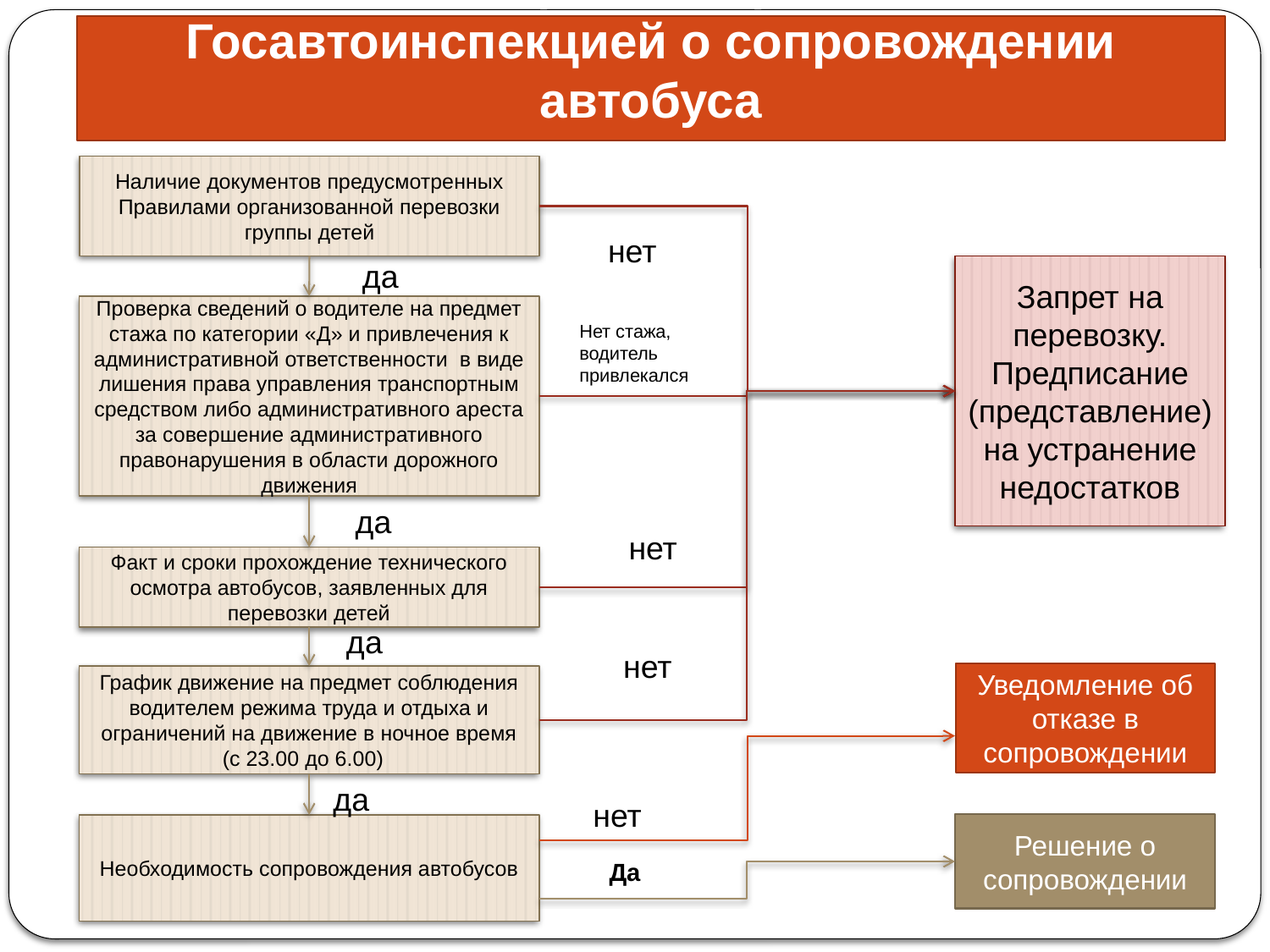

# Шаг 4. Принятие решения Госавтоинспекцией о сопровождении автобуса
Наличие документов предусмотренных Правилами организованной перевозки группы детей
нет
да
Запрет на перевозку. Предписание (представление) на устранение недостатков
Проверка сведений о водителе на предмет стажа по категории «Д» и привлечения к административной ответственности  в виде лишения права управления транспортным средством либо административного ареста за совершение административного правонарушения в области дорожного движения
Нет стажа, водитель привлекался
да
нет
Факт и сроки прохождение технического осмотра автобусов, заявленных для перевозки детей
да
нет
Уведомление об отказе в сопровождении
График движение на предмет соблюдения водителем режима труда и отдыха и ограничений на движение в ночное время (с 23.00 до 6.00)
да
нет
Решение о сопровождении
Необходимость сопровождения автобусов
Да